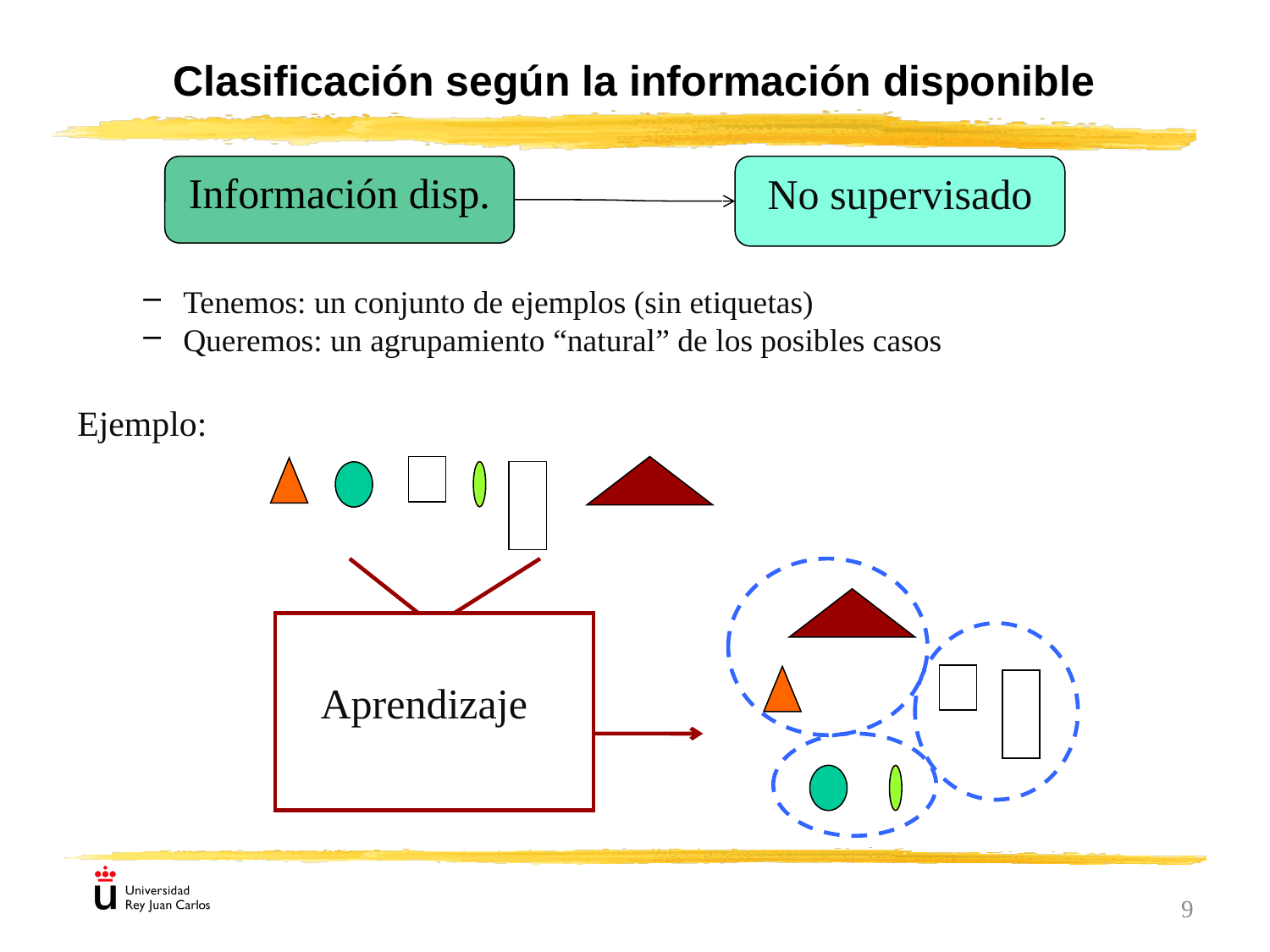

# Clasificación según la información disponible
Información disp.
No supervisado
Tenemos: un conjunto de ejemplos (sin etiquetas)
Queremos: un agrupamiento “natural” de los posibles casos

Ejemplo:

Aprendizaje

9